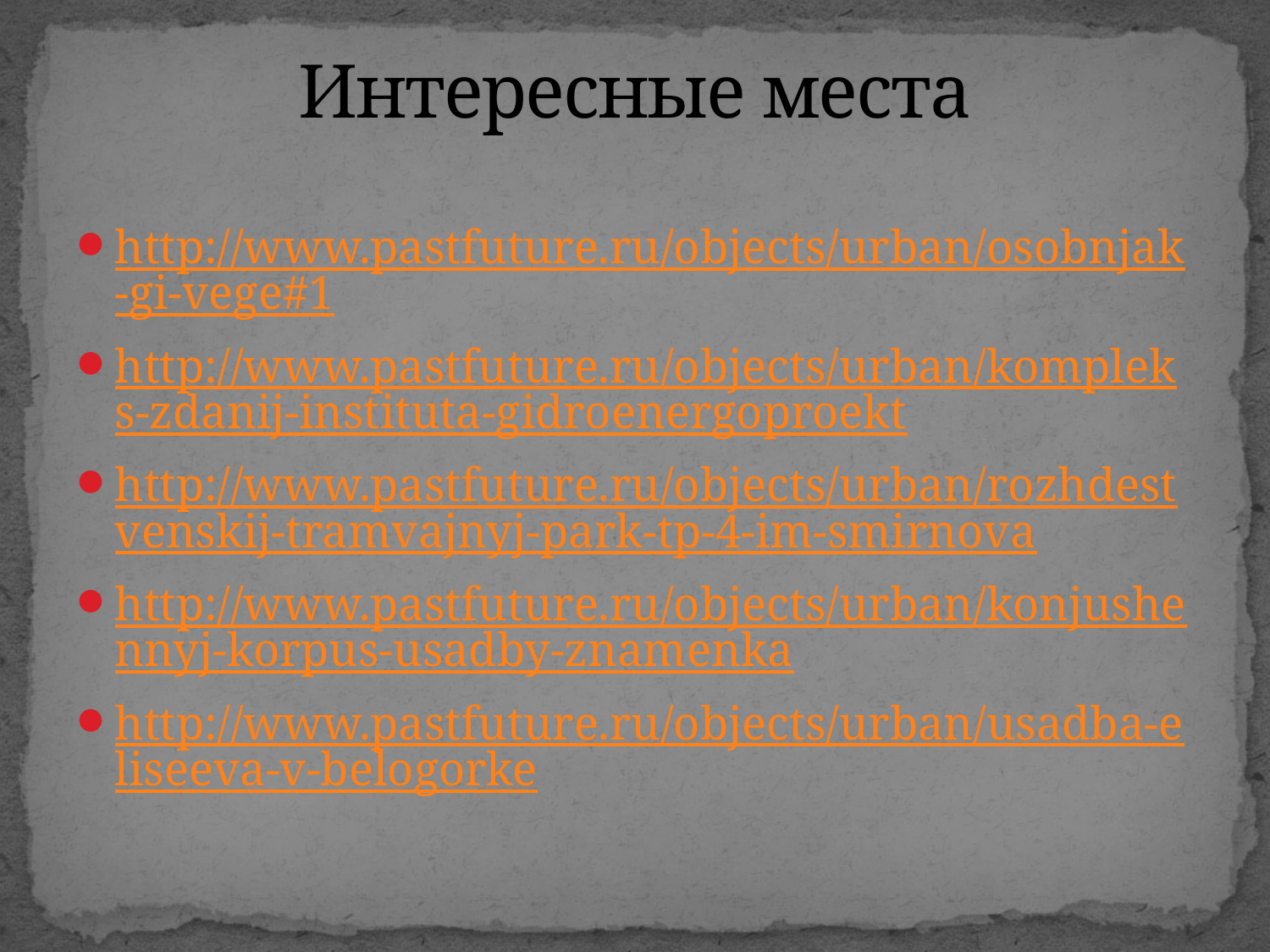

# Интересные места
http://www.pastfuture.ru/objects/urban/osobnjak-gi-vege#1
http://www.pastfuture.ru/objects/urban/kompleks-zdanij-instituta-gidroenergoproekt
http://www.pastfuture.ru/objects/urban/rozhdestvenskij-tramvajnyj-park-tp-4-im-smirnova
http://www.pastfuture.ru/objects/urban/konjushennyj-korpus-usadby-znamenka
http://www.pastfuture.ru/objects/urban/usadba-eliseeva-v-belogorke